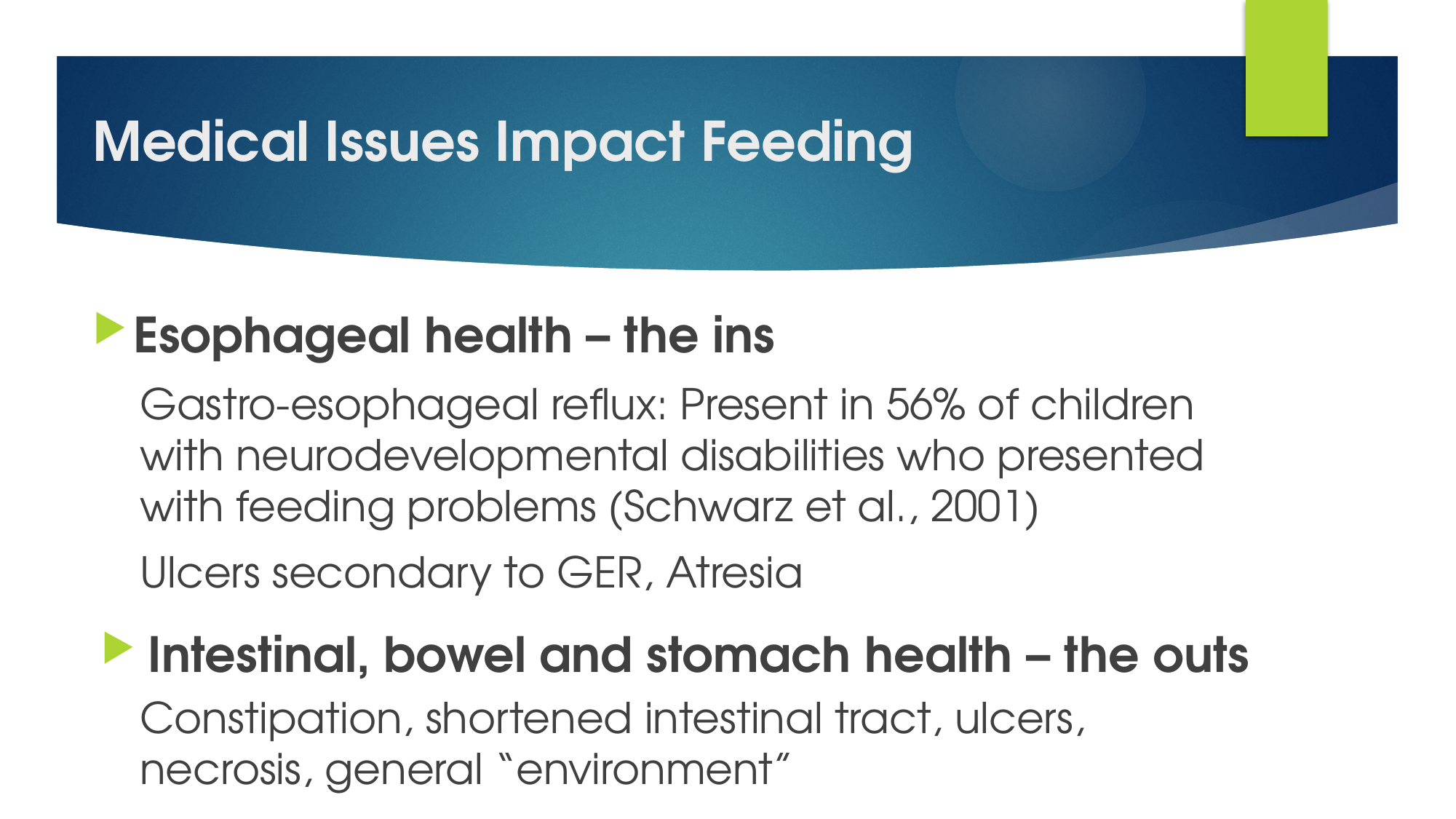

# Medical Issues Impact Feeding
Esophageal health – the ins
Gastro-esophageal reflux: Present in 56% of children with neurodevelopmental disabilities who presented with feeding problems (Schwarz et al., 2001)
Ulcers secondary to GER, Atresia
Intestinal, bowel and stomach health – the outs
Constipation, shortened intestinal tract, ulcers, necrosis, general “environment”